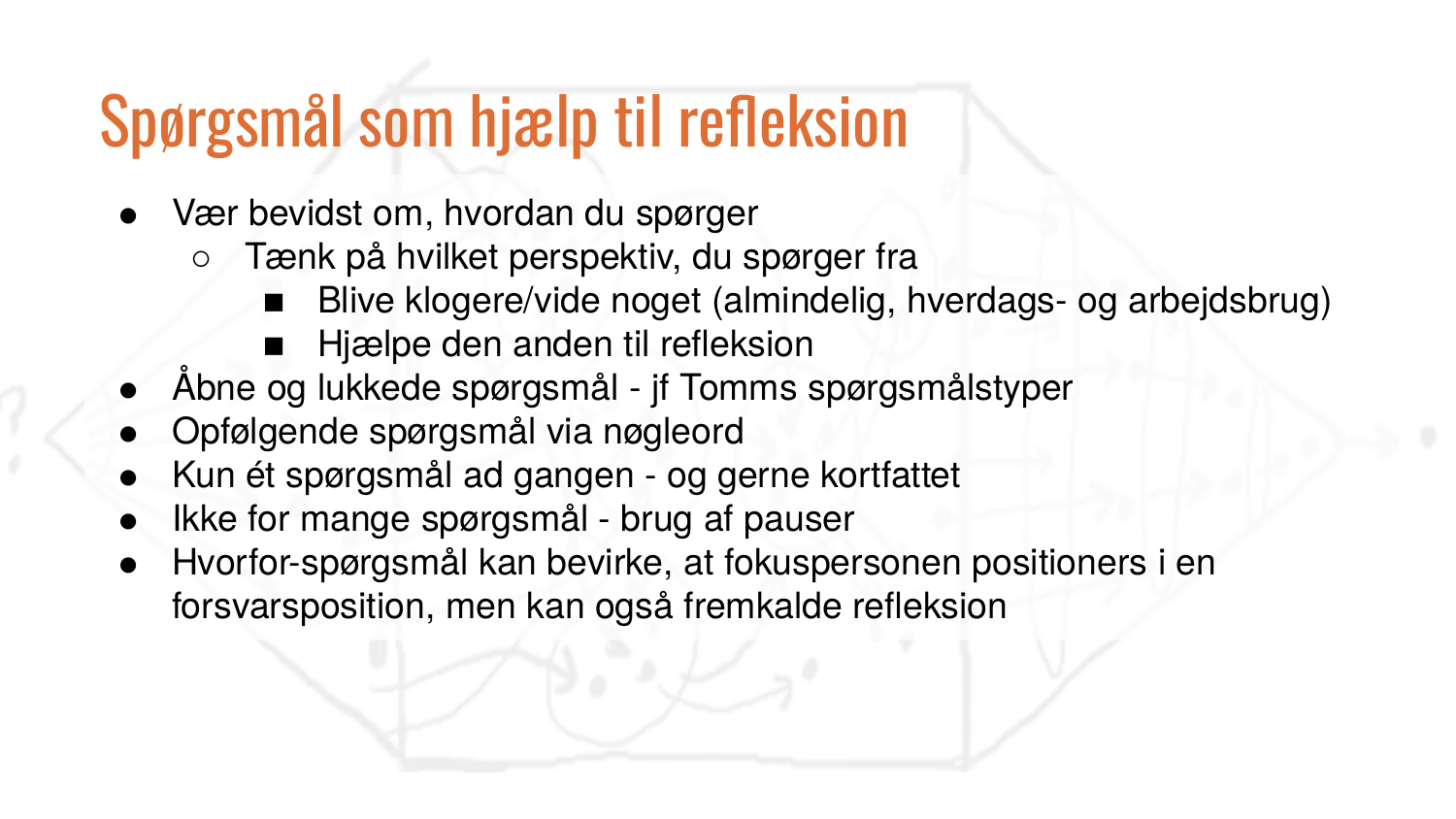

Spørgsmål som hjælp til refleksion
Vær bevidst om, hvordan du spørger
Tænk på hvilket perspektiv, du spørger fra
Blive klogere/vide noget (almindelig, hverdags- og arbejdsbrug)
Hjælpe den anden til refleksion
Åbne og lukkede spørgsmål - jf Tomms spørgsmålstyper
Opfølgende spørgsmål via nøgleord
Kun ét spørgsmål ad gangen - og gerne kortfattet
Ikke for mange spørgsmål - brug af pauser
Hvorfor-spørgsmål kan bevirke, at fokuspersonen positioners i en forsvarsposition, men kan også fremkalde refleksion